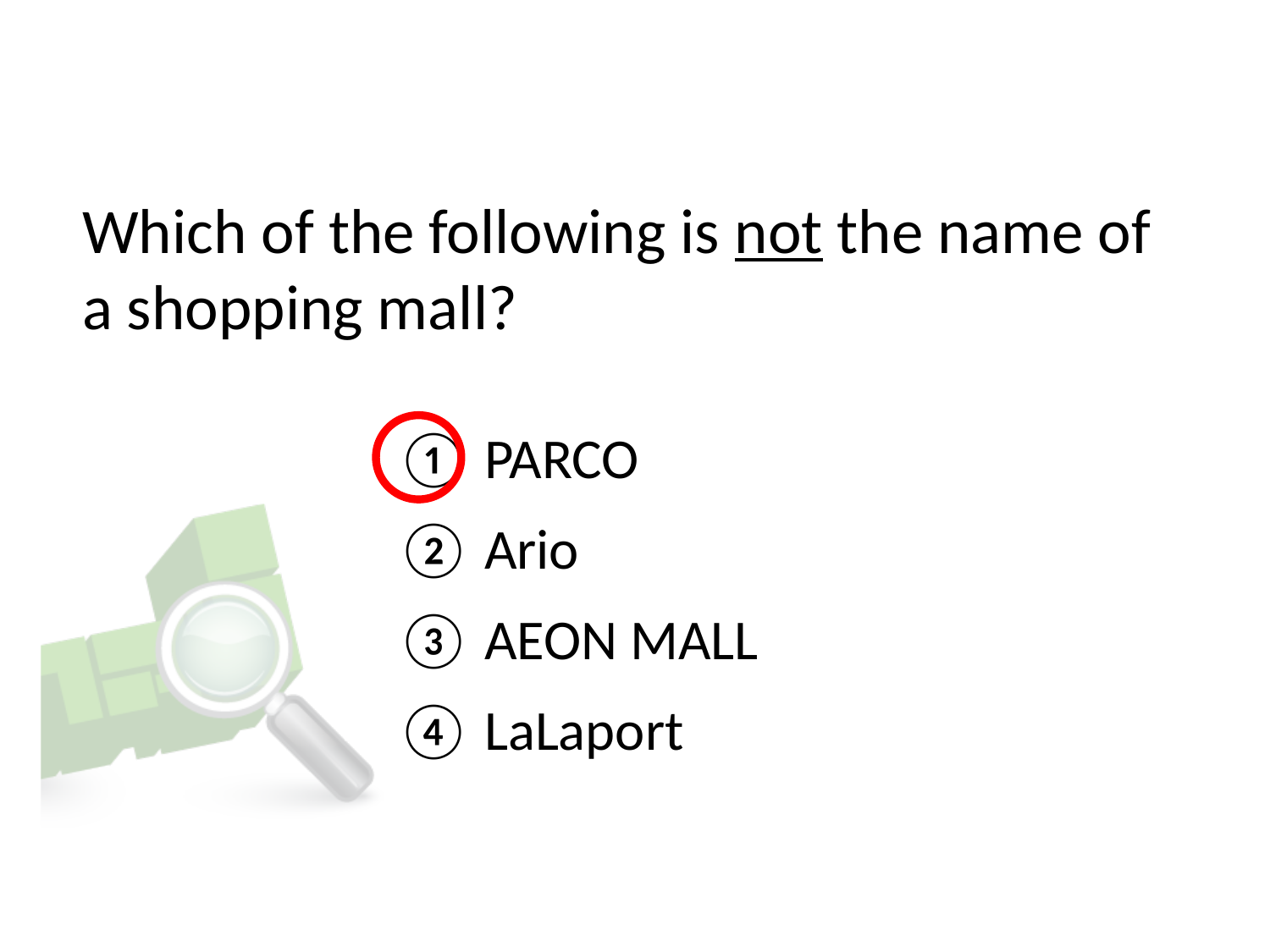

# Which of the following is not the name of a shopping mall?

① PARCO
② Ario
③ AEON MALL
④ LaLaport